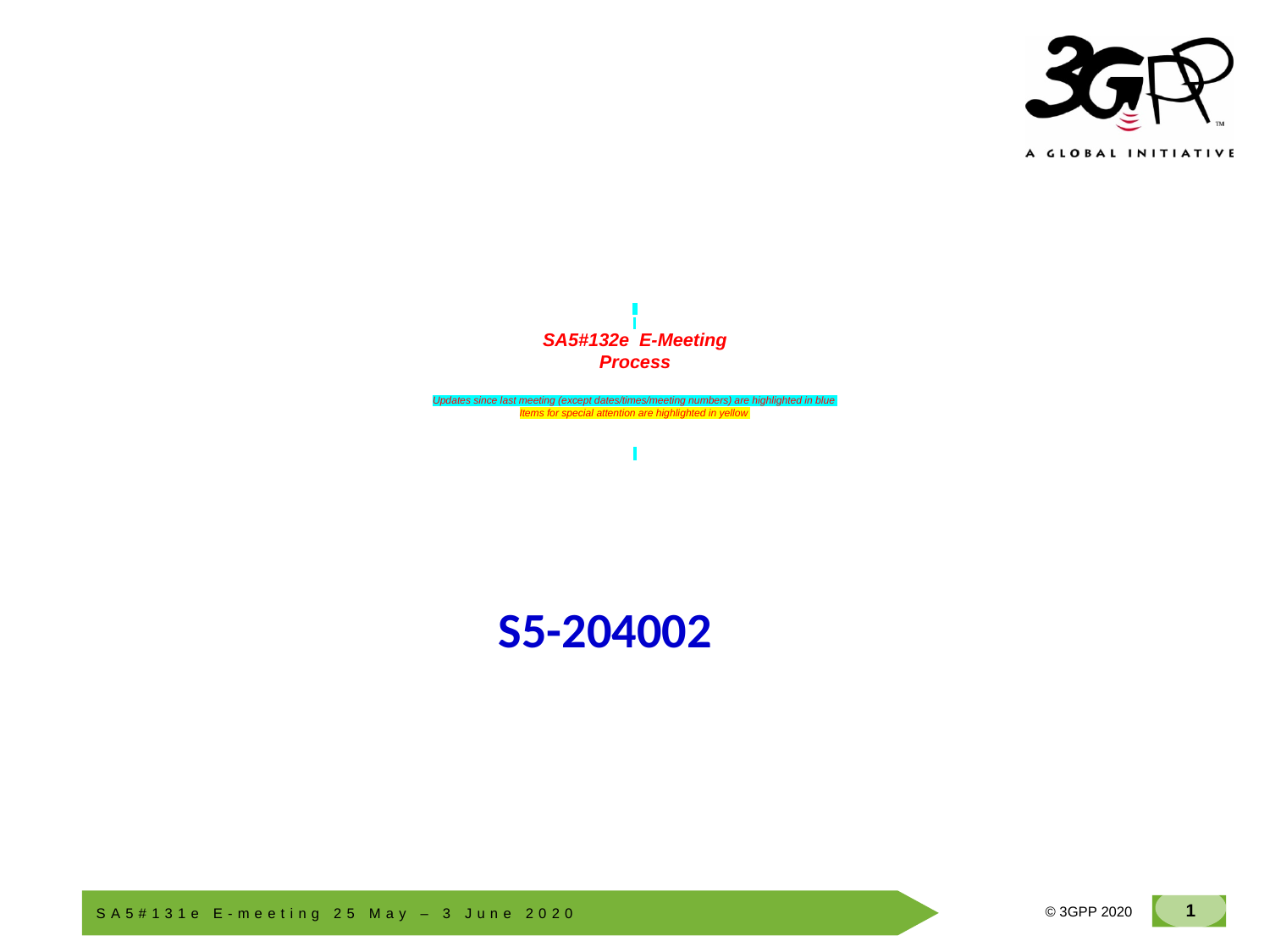

# SA5#132e  E-Meeting Process Updates since last meeting (except dates/times/meeting numbers) are highlighted in blue Items for special attention are highlighted in yellow

S5-204002